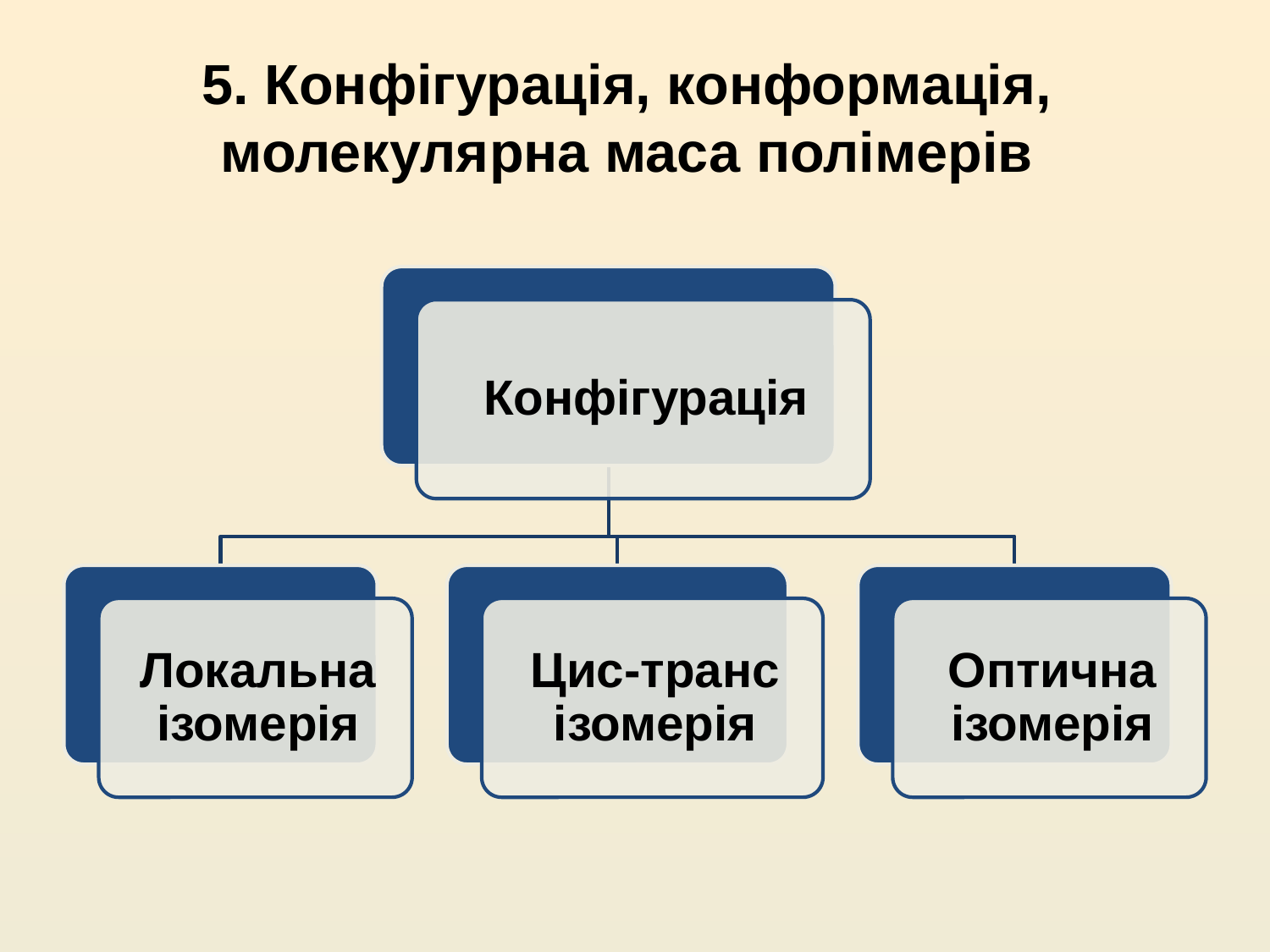

# 5. Конфігурація, конформація, молекулярна маса полімерів
Конфігурація
Локальна ізомерія
Цис-транс ізомерія
Оптична ізомерія